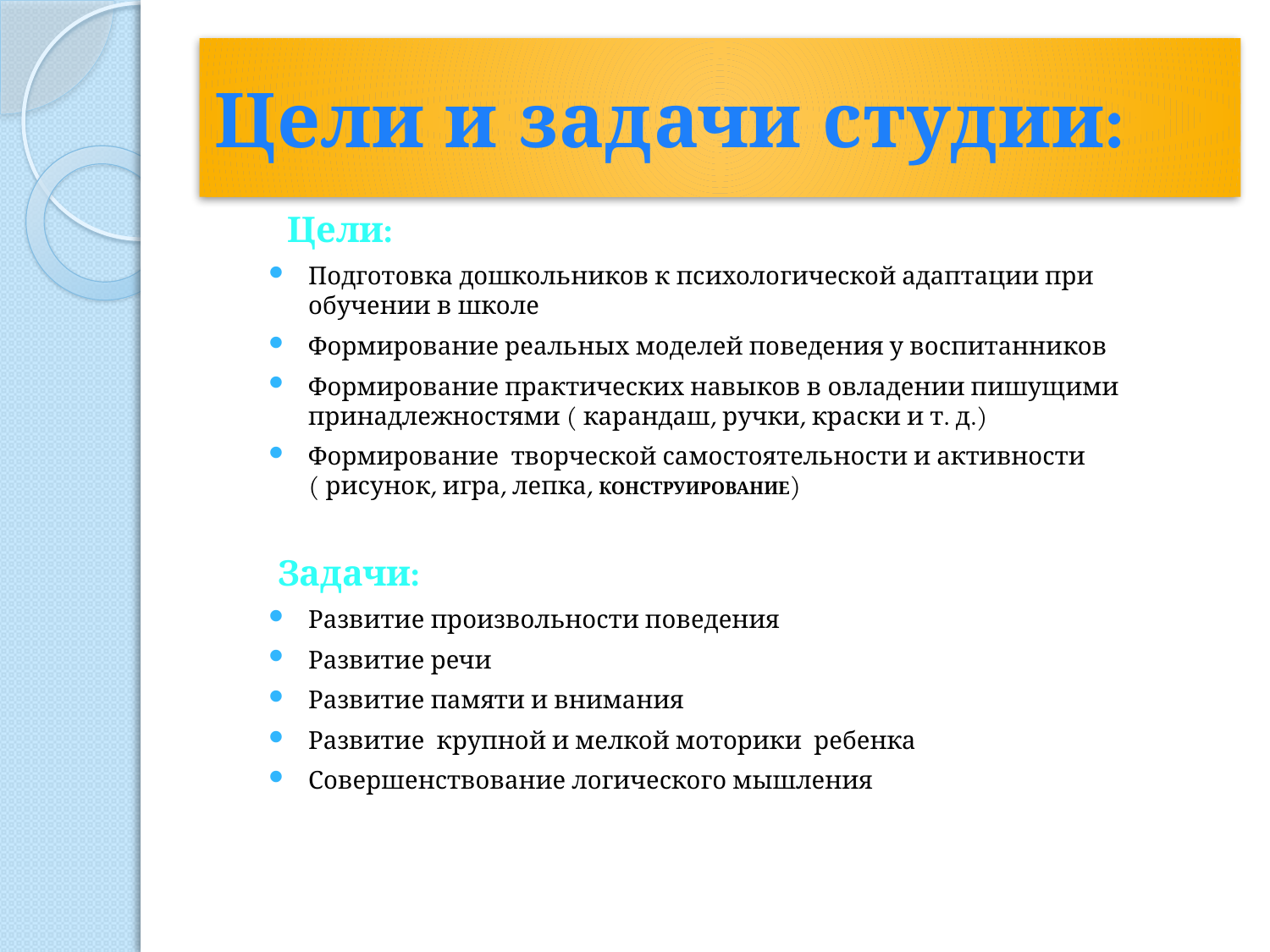

# Цели и задачи студии:
   Цели:
Подготовка дошкольников к психологической адаптации при обучении в школе
Формирование реальных моделей поведения у воспитанников
Формирование практических навыков в овладении пишущими принадлежностями ( карандаш, ручки, краски и т. д.)
Формирование  творческой самостоятельности и активности ( рисунок, игра, лепка, КОНСТРУИРОВАНИЕ)

 Задачи:
Развитие произвольности поведения
Развитие речи
Развитие памяти и внимания
Развитие  крупной и мелкой моторики  ребенка
Совершенствование логического мышления